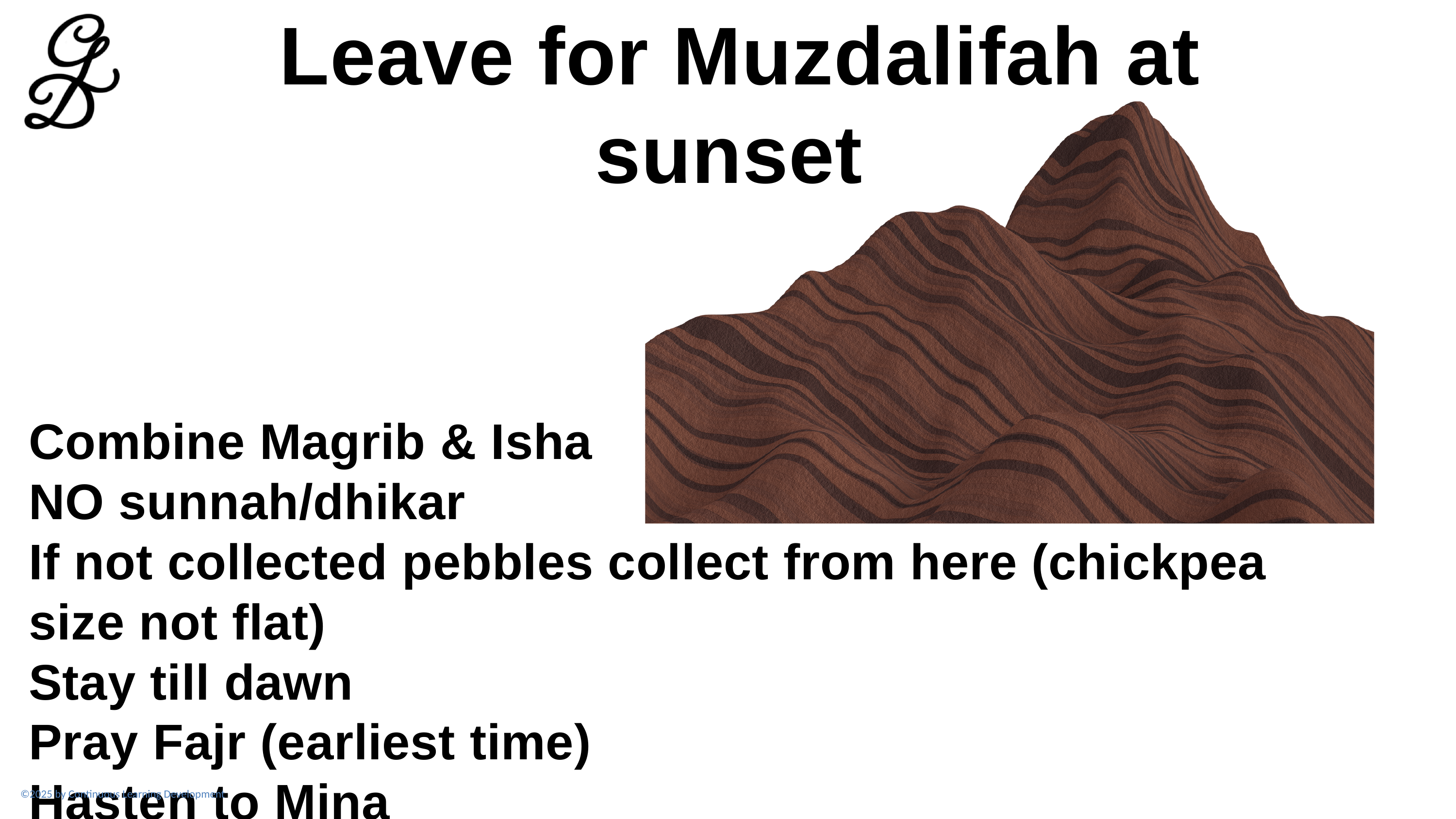

Leave for Muzdalifah at sunset

Combine Magrib & Isha
NO sunnah/dhikar
If not collected pebbles collect from here (chickpea size not flat)
Stay till dawn
Pray Fajr (earliest time)
Hasten to Mina
©2025 by Continuous Learning Development